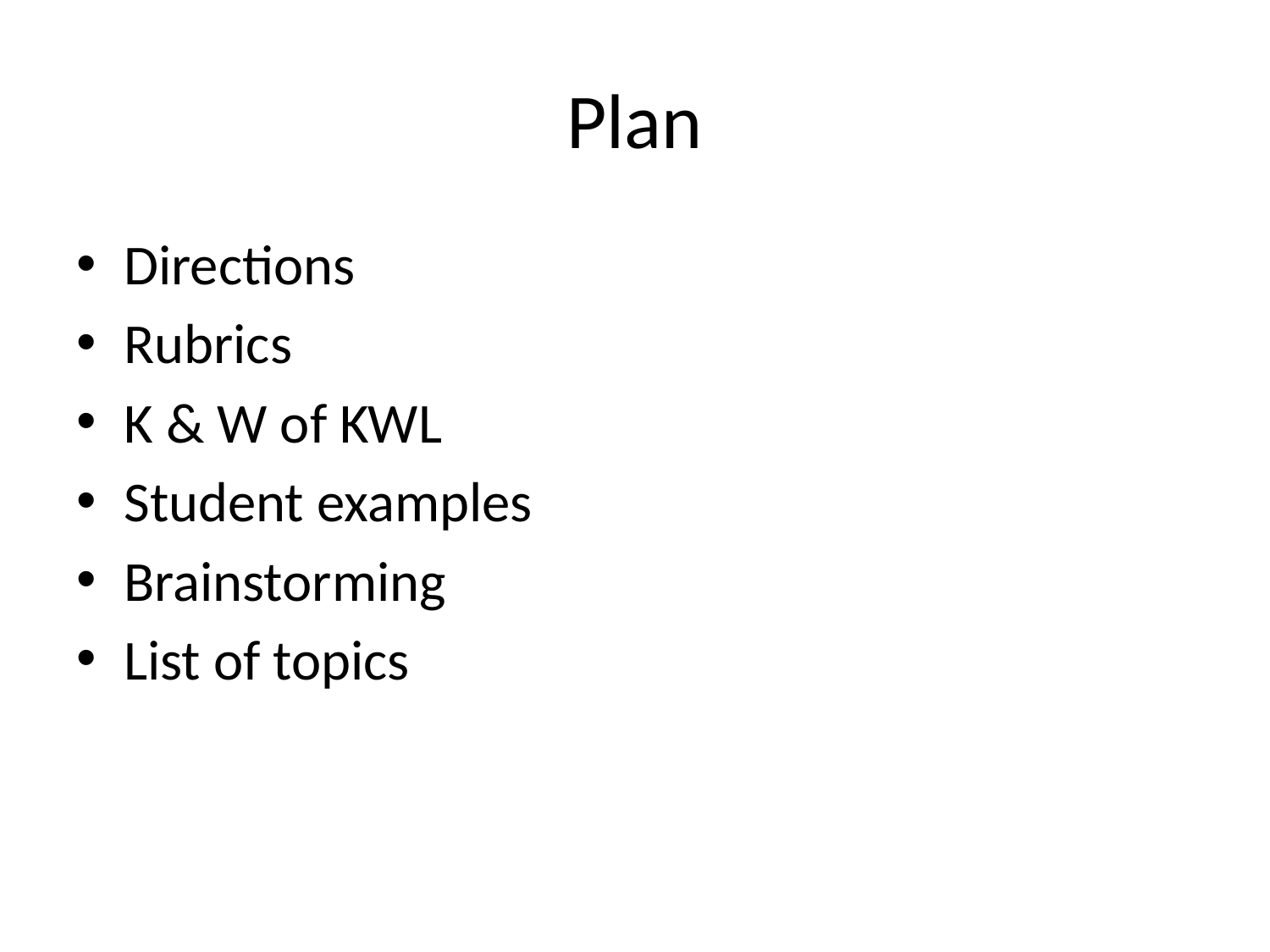

# Plan
Directions
Rubrics
K & W of KWL
Student examples
Brainstorming
List of topics